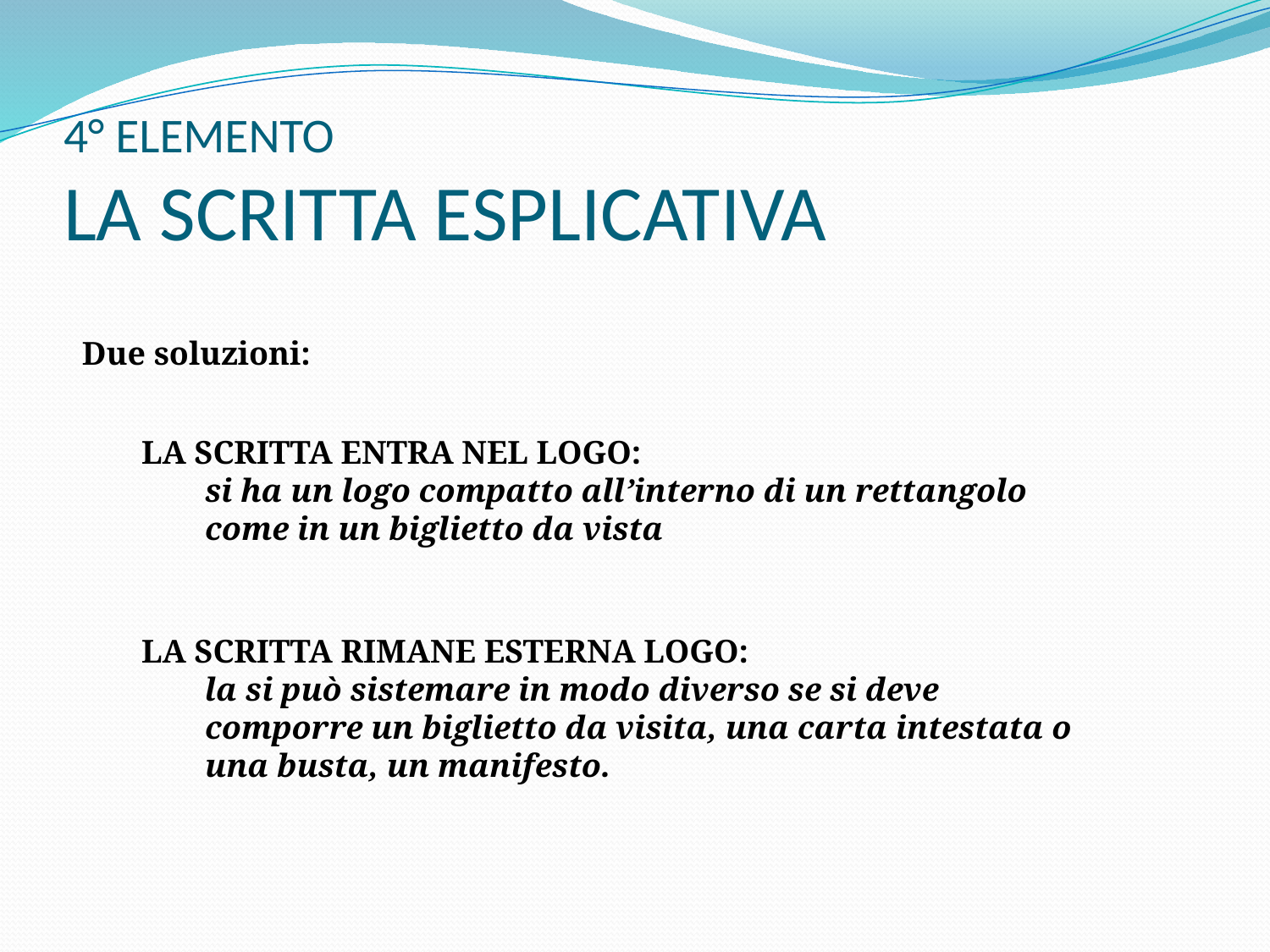

# 4° ELEMENTO LA SCRITTA ESPLICATIVA
Due soluzioni:
LA SCRITTA ENTRA NEL LOGO:
si ha un logo compatto all’interno di un rettangolo come in un biglietto da vista
LA SCRITTA RIMANE ESTERNA LOGO:
la si può sistemare in modo diverso se si deve comporre un biglietto da visita, una carta intestata o una busta, un manifesto.